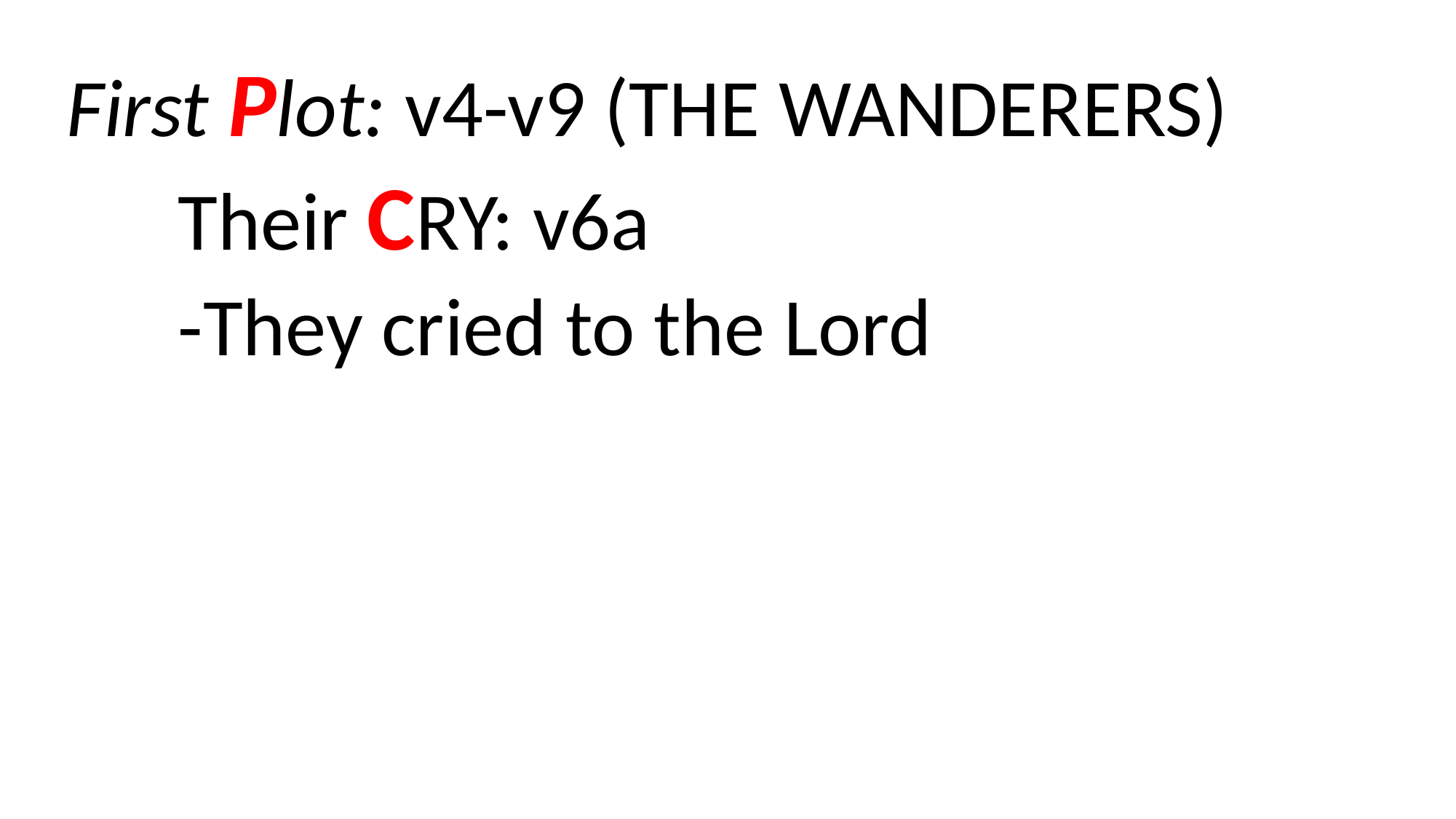

First Plot: v4-v9 (THE WANDERERS)
      Their CRY: v6a
      -They cried to the Lord